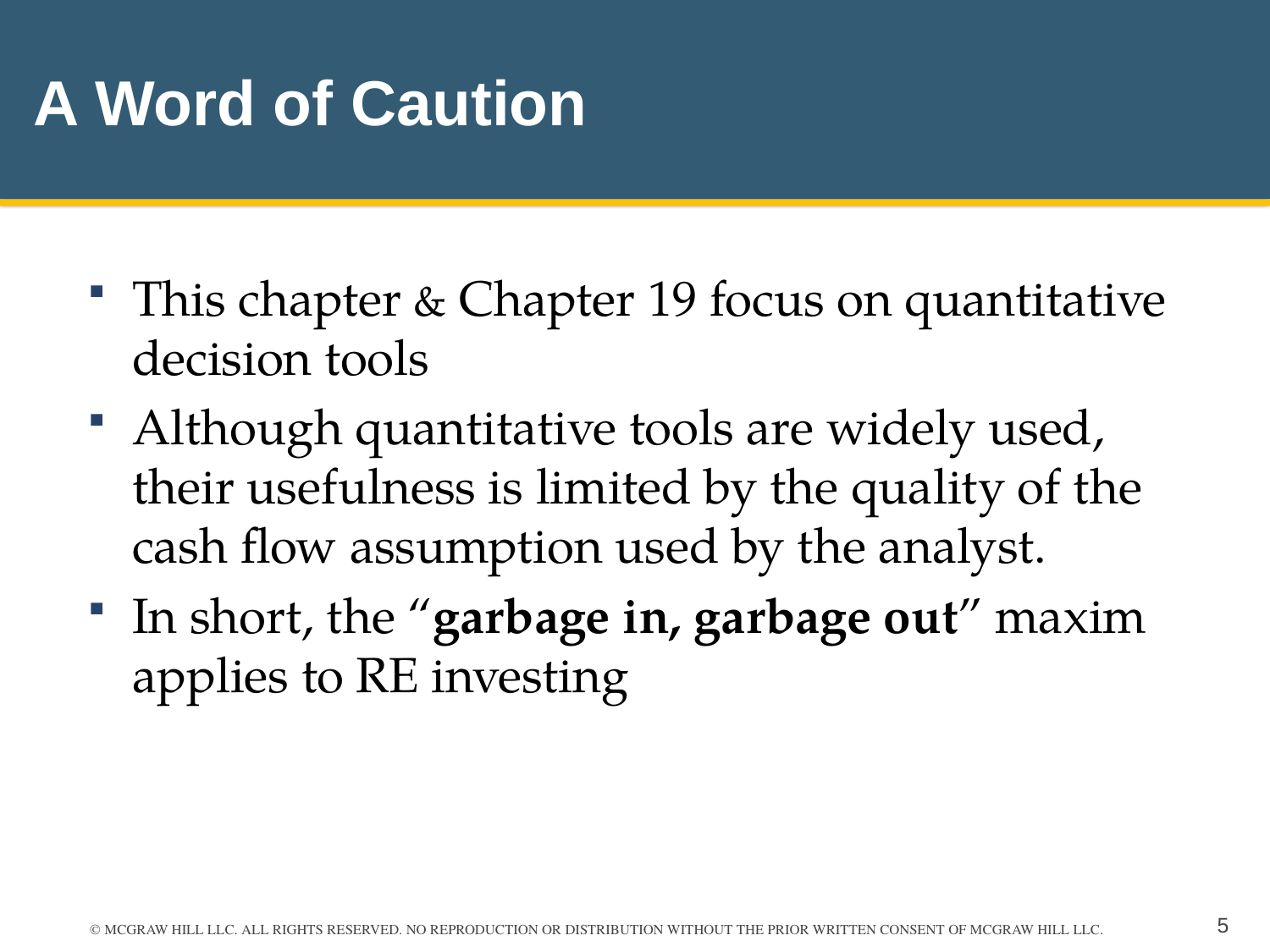

# A Word of Caution
This chapter & Chapter 19 focus on quantitative decision tools
Although quantitative tools are widely used, their usefulness is limited by the quality of the cash flow assumption used by the analyst.
In short, the “garbage in, garbage out” maxim applies to RE investing
© MCGRAW HILL LLC. ALL RIGHTS RESERVED. NO REPRODUCTION OR DISTRIBUTION WITHOUT THE PRIOR WRITTEN CONSENT OF MCGRAW HILL LLC.
5